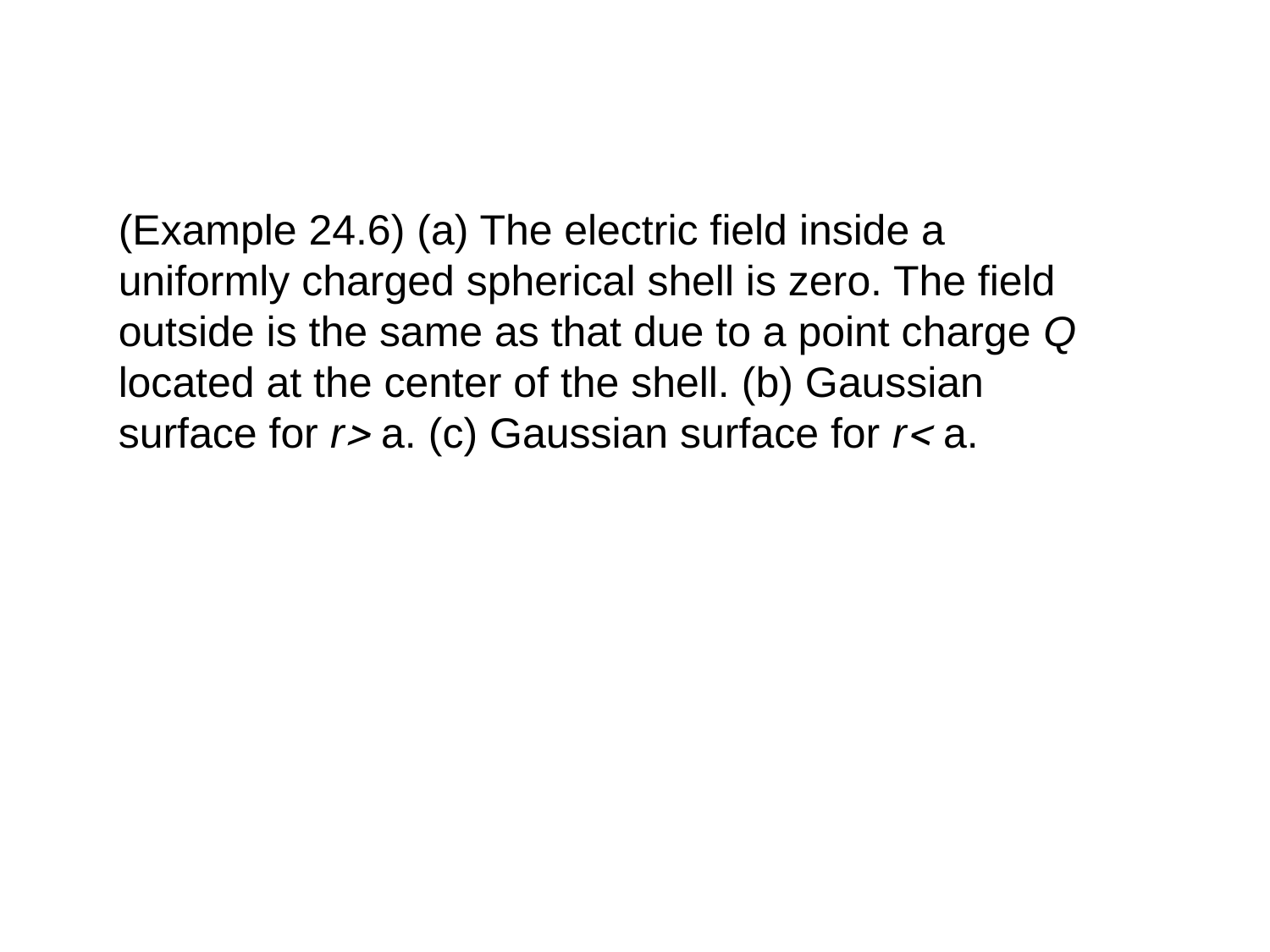

(Example 24.6) (a) The electric field inside a uniformly charged spherical shell is zero. The field outside is the same as that due to a point charge Q located at the center of the shell. (b) Gaussian surface for r> a. (c) Gaussian surface for r< a.